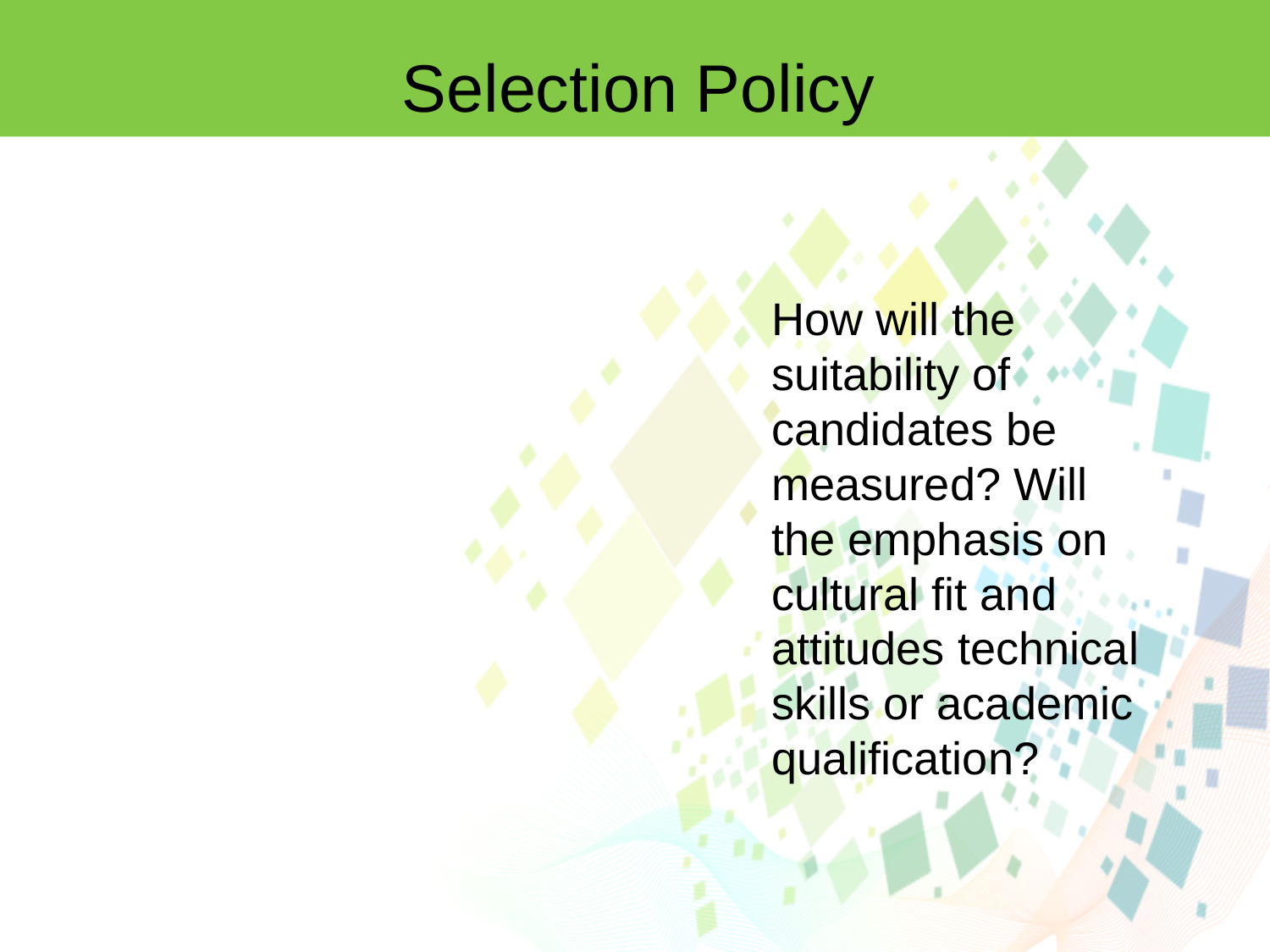

Selection Policy
How will the suitability of candidates be measured? Will the emphasis on cultural fit and attitudes technical skills or academic qualification?